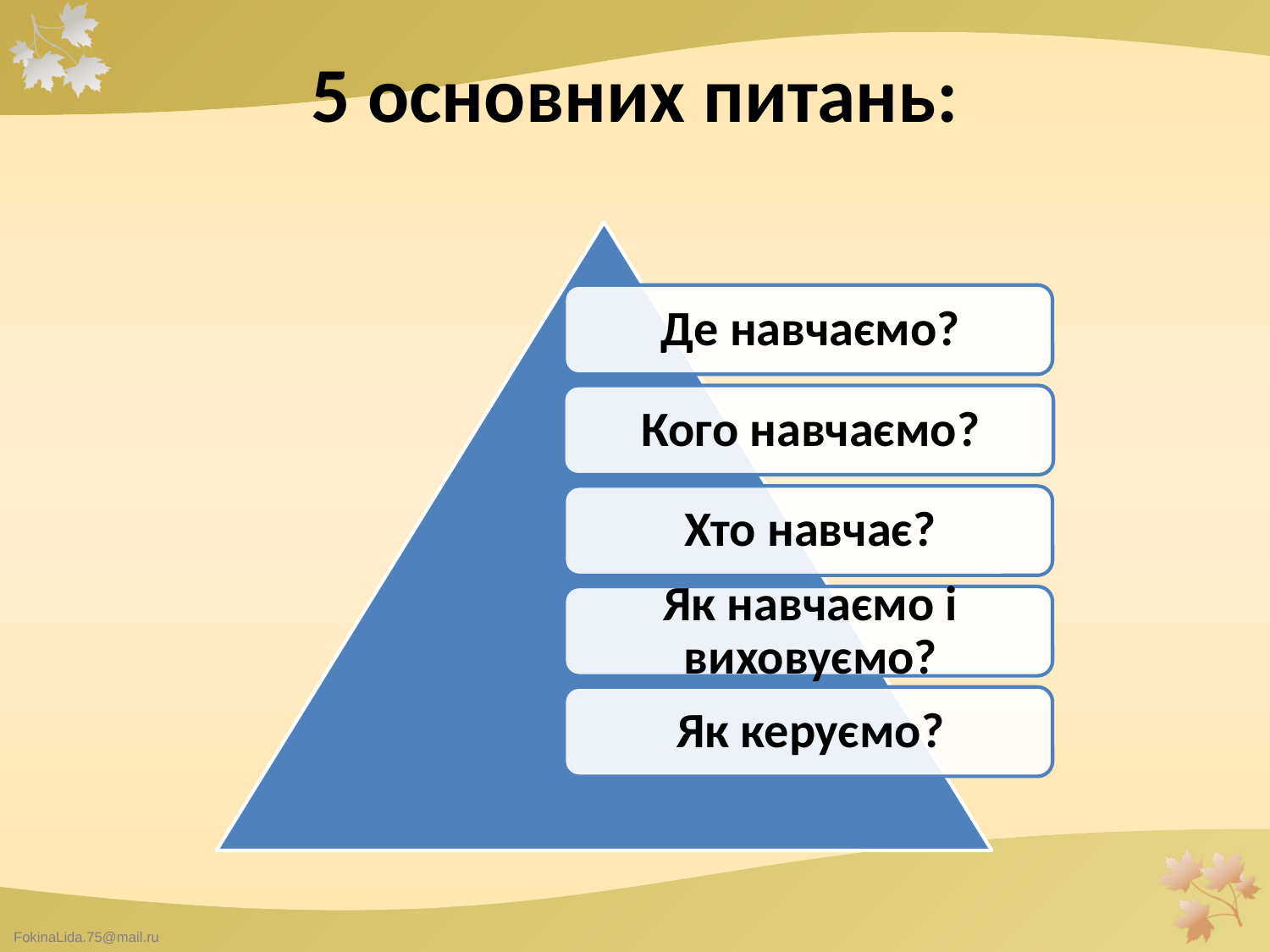

# 5 основних питань:
Де навчаємо?
Кого навчаємо?
Хто навчає?
Як навчаємо і виховуємо?
Як керуємо?